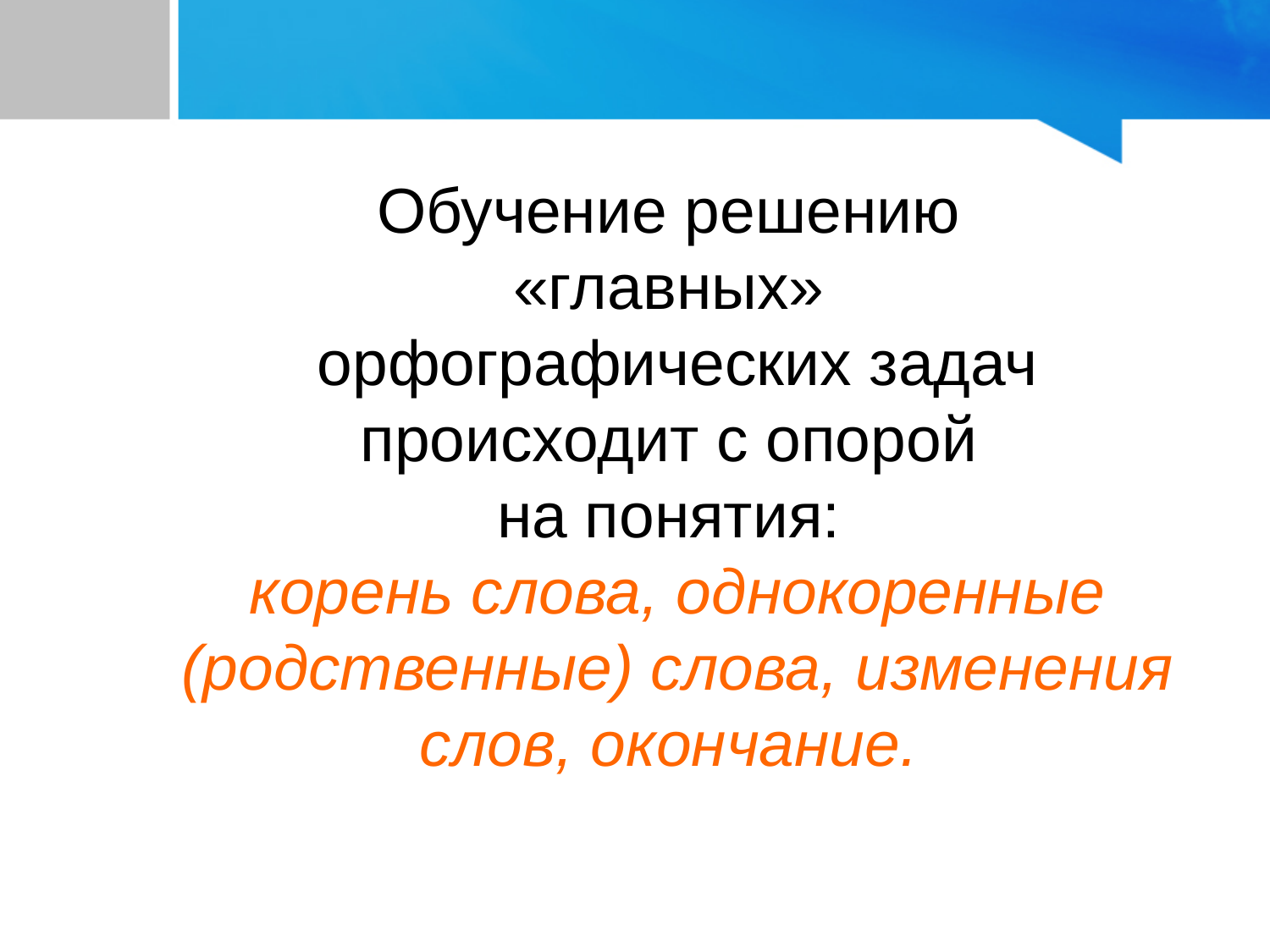

# Обучение решению «главных» орфографических задач происходит с опорой на понятия: корень слова, однокоренные (родственные) слова, изменения слов, окончание.